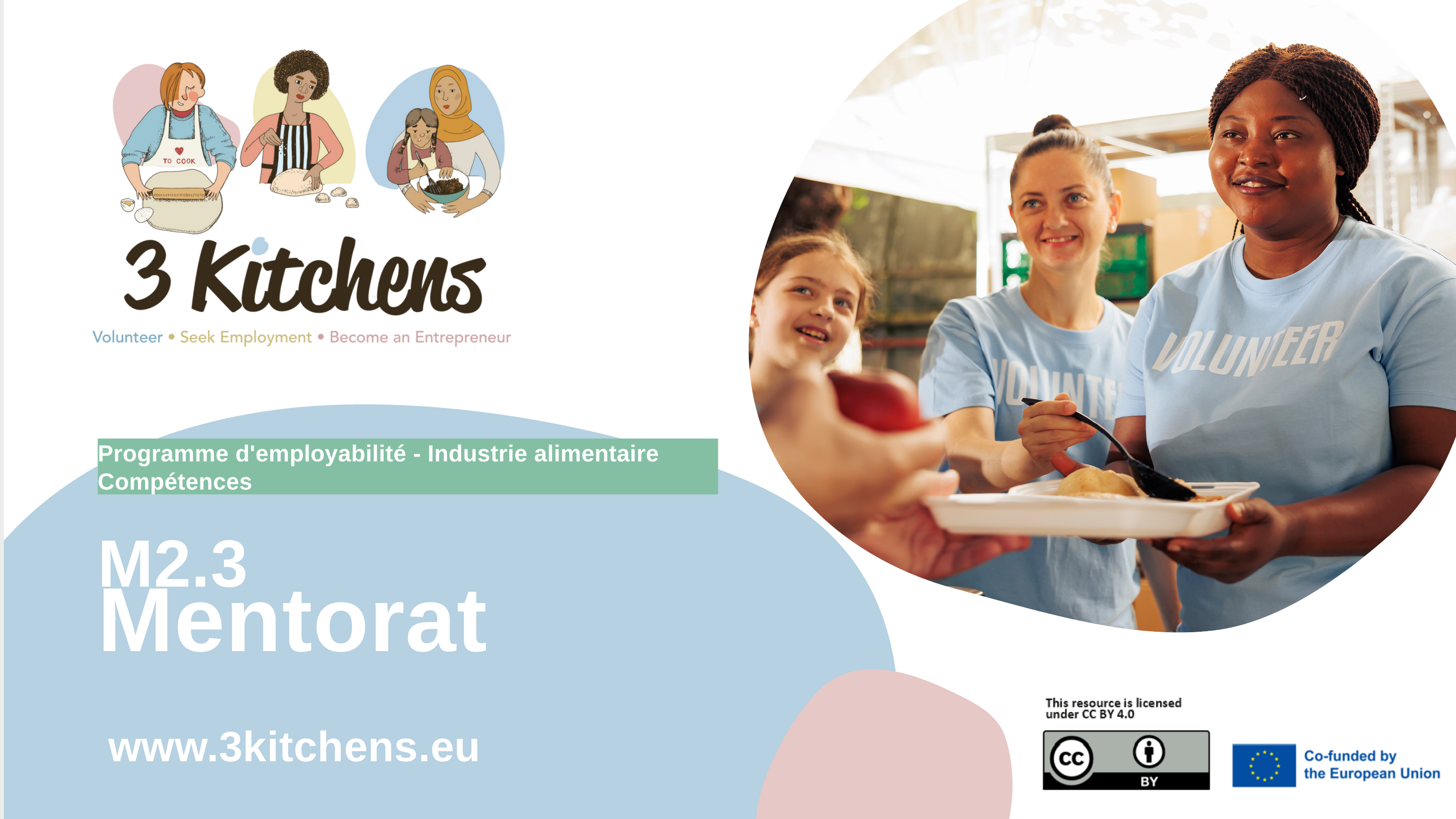

Programme d'employabilité - Industrie alimentaire
Compétences
M2.3
Mentorat

www.3kitchens.eu